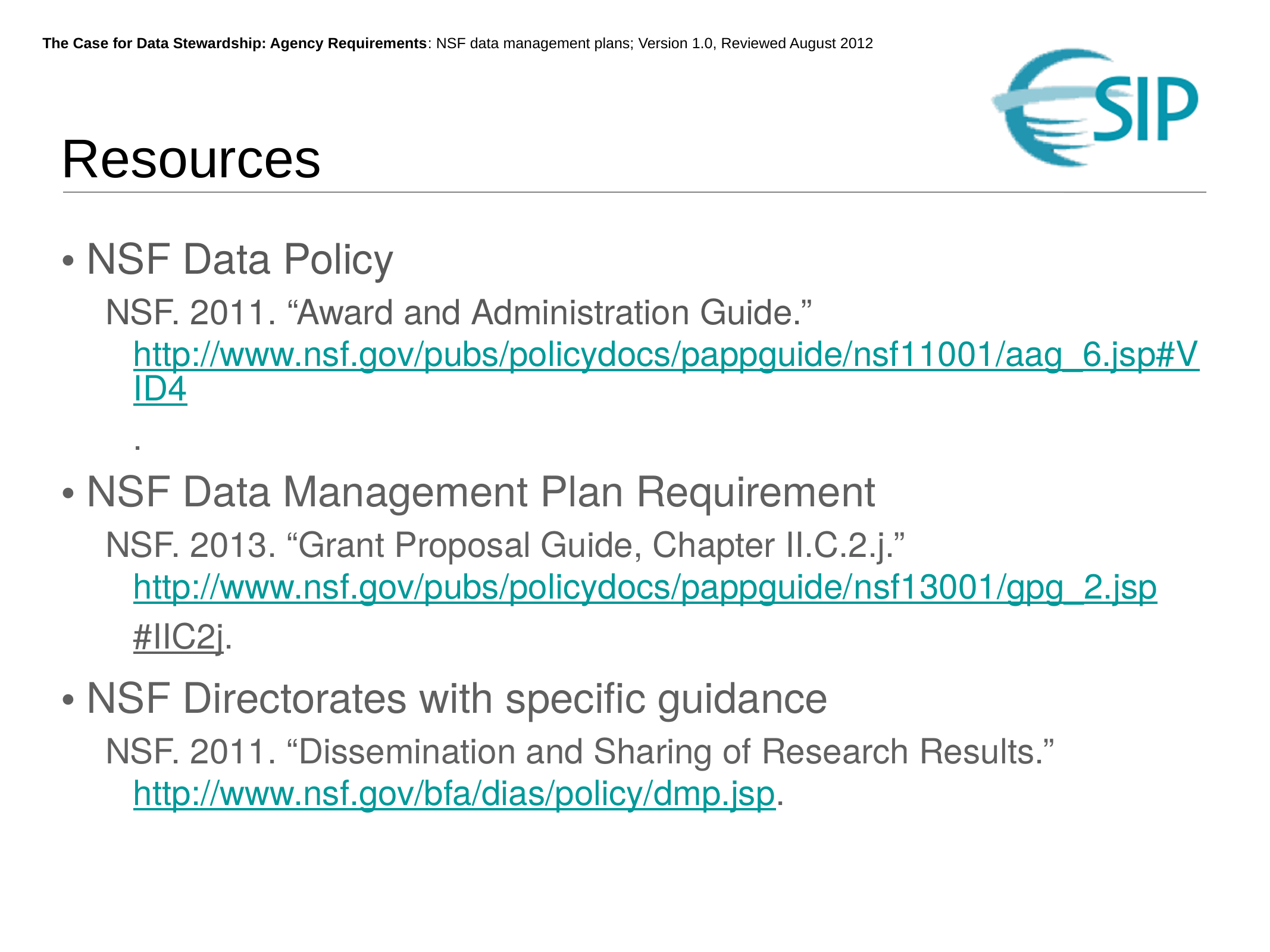

# Resources
NSF Data Policy
NSF. 2011. “Award and Administration Guide.” http://www.nsf.gov/pubs/policydocs/pappguide/nsf11001/aag_6.jsp#VID4.
NSF Data Management Plan Requirement
NSF. 2013. “Grant Proposal Guide, Chapter II.C.2.j.” http://www.nsf.gov/pubs/policydocs/pappguide/nsf13001/gpg_2.jsp#IIC2j.
NSF Directorates with specific guidance
NSF. 2011. “Dissemination and Sharing of Research Results.” http://www.nsf.gov/bfa/dias/policy/dmp.jsp.